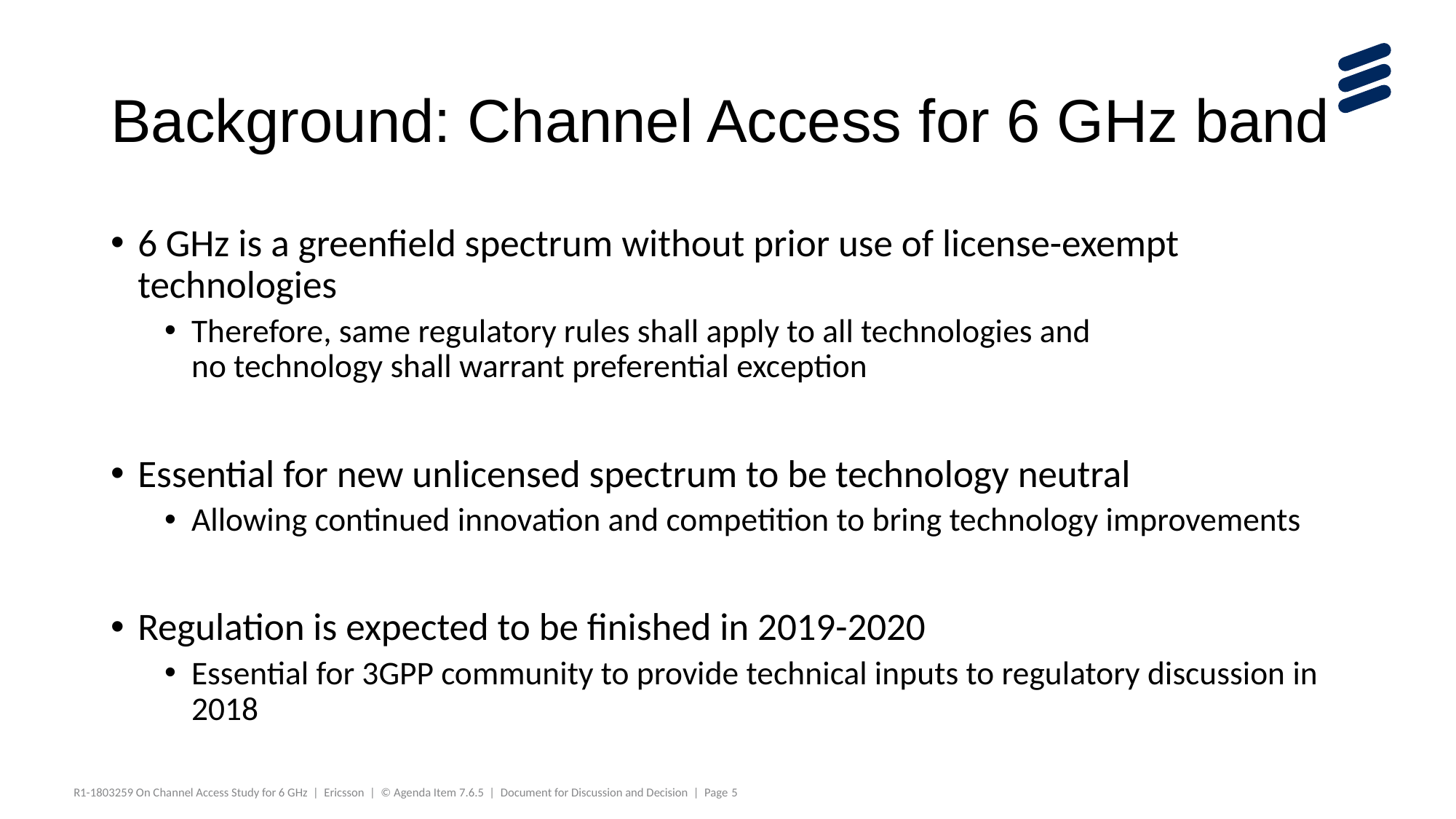

# Background: Channel Access for 6 GHz band
6 GHz is a greenfield spectrum without prior use of license-exempt technologies
Therefore, same regulatory rules shall apply to all technologies and
no technology shall warrant preferential exception

Essential for new unlicensed spectrum to be technology neutral
Allowing continued innovation and competition to bring technology improvements

Regulation is expected to be finished in 2019-2020
Essential for 3GPP community to provide technical inputs to regulatory discussion in 2018